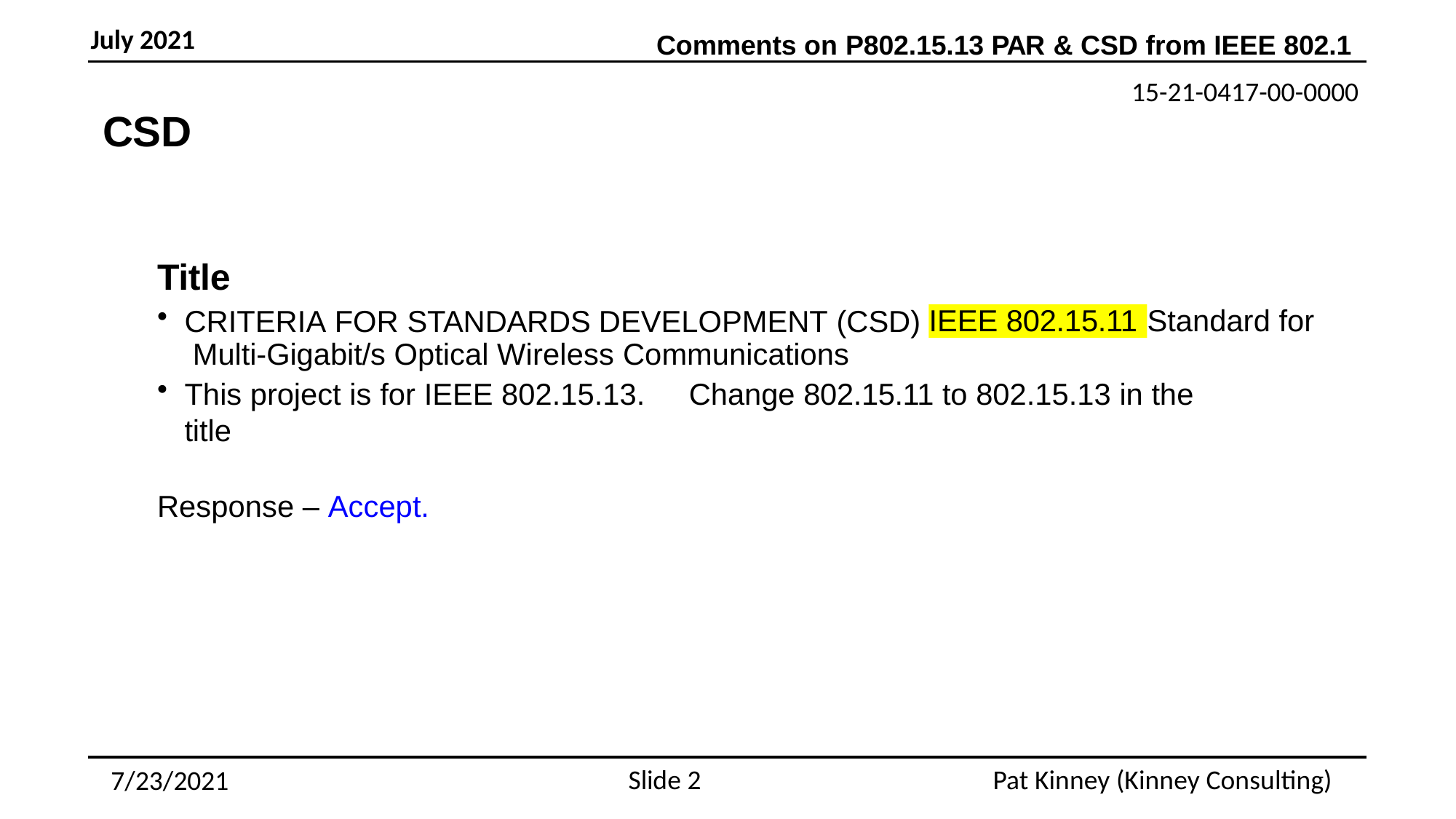

July 2021
Comments on P802.15.13 PAR & CSD from IEEE 802.1
CSD
Title
CRITERIA FOR STANDARDS DEVELOPMENT (CSD)  Multi-Gigabit/s Optical Wireless Communications
Standard for
IEEE 802.15.11
This project is for IEEE 802.15.13.	Change 802.15.11 to 802.15.13 in the title

Response – Accept.

Slide 2
Pat Kinney (Kinney Consulting)
7/23/2021